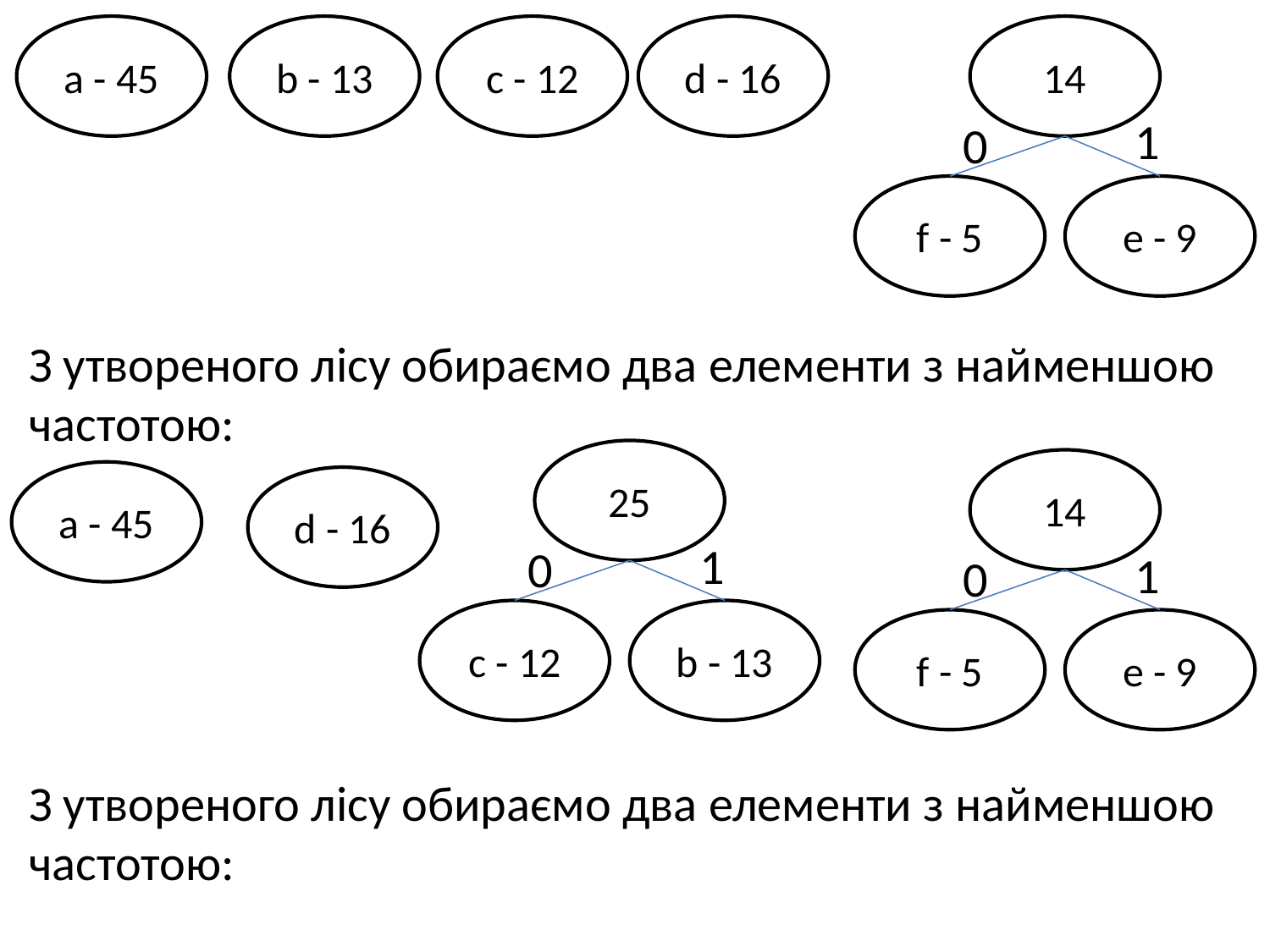

а - 45
b - 13
c - 12
d - 16
14
f - 5
e - 9
1
0
З утвореного лісу обираємо два елементи з найменшою частотою:
25
c - 12
b - 13
1
0
14
f - 5
e - 9
1
0
а - 45
d - 16
З утвореного лісу обираємо два елементи з найменшою частотою: